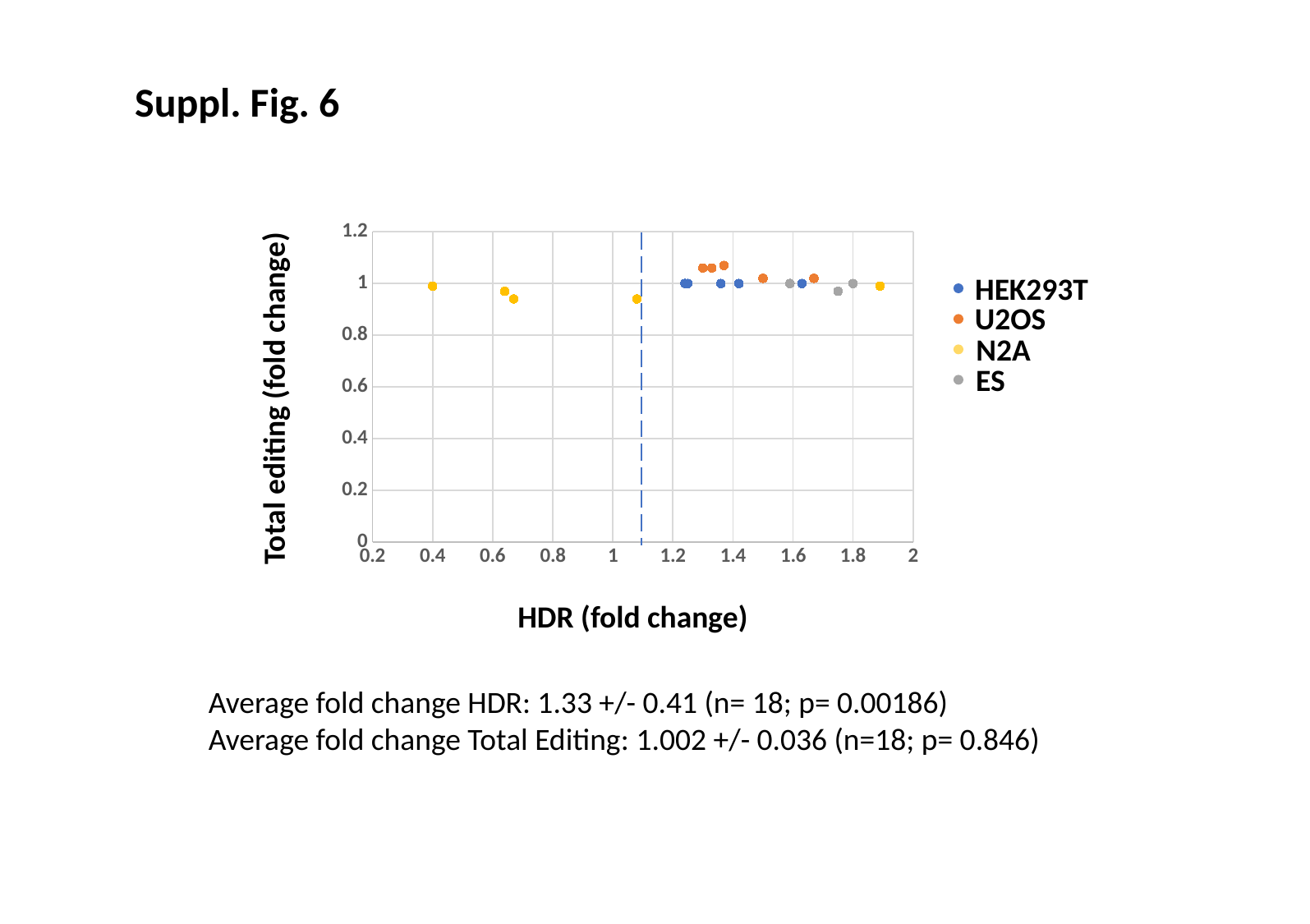

Suppl. Fig. 6

### Chart

| Category |  |  |  |  |
|---|---|---|---|---|
HEK293T

U2OS

N2A

ES
Total editing (fold change)

HDR (fold change)
Average fold change HDR: 1.33 +/- 0.41 (n= 18; p= 0.00186)
Average fold change Total Editing: 1.002 +/- 0.036 (n=18; p= 0.846)